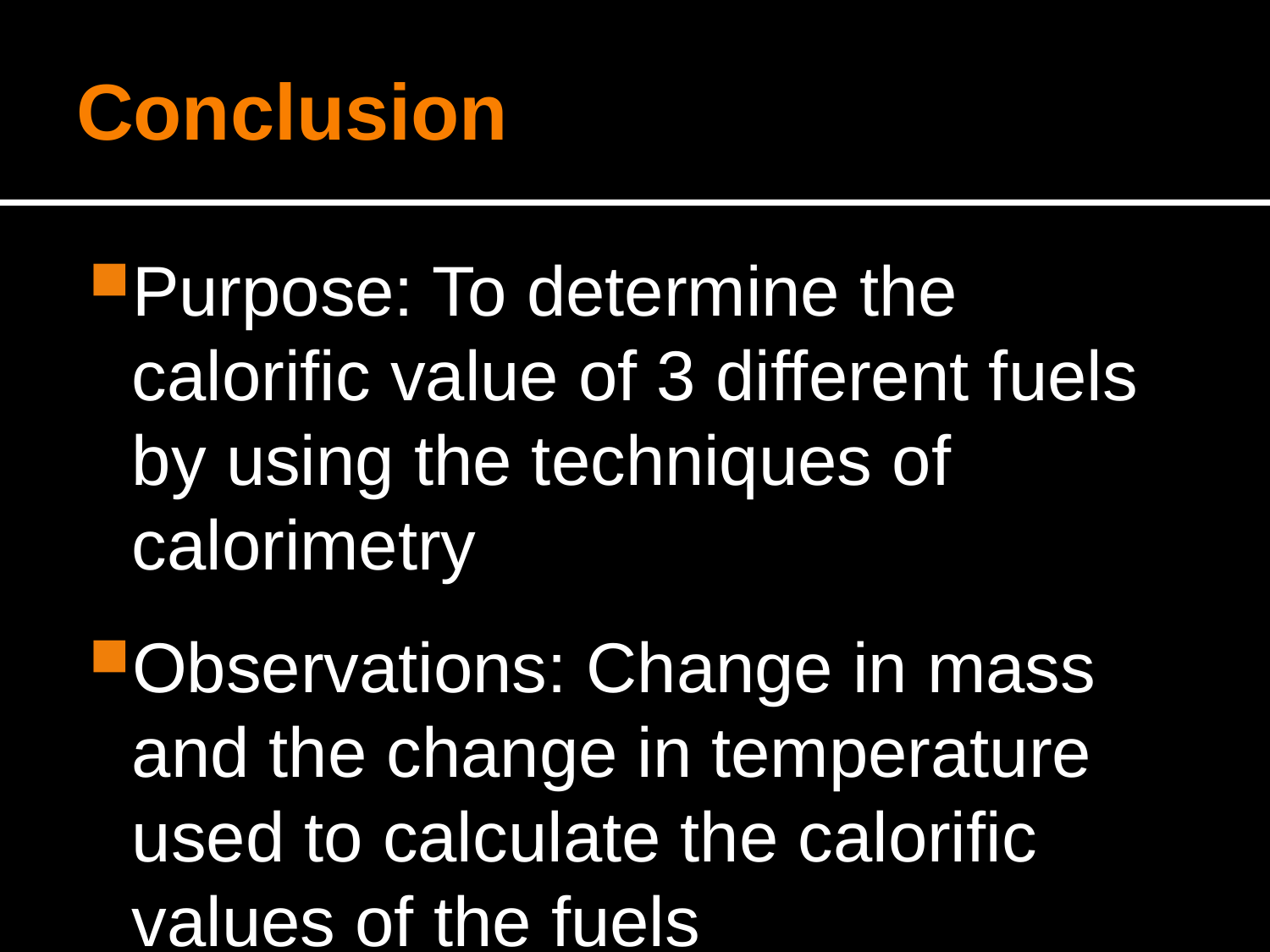

# Conclusion
Purpose: To determine the calorific value of 3 different fuels by using the techniques of calorimetry

Observations: Change in mass and the change in temperature used to calculate the calorific values of the fuels